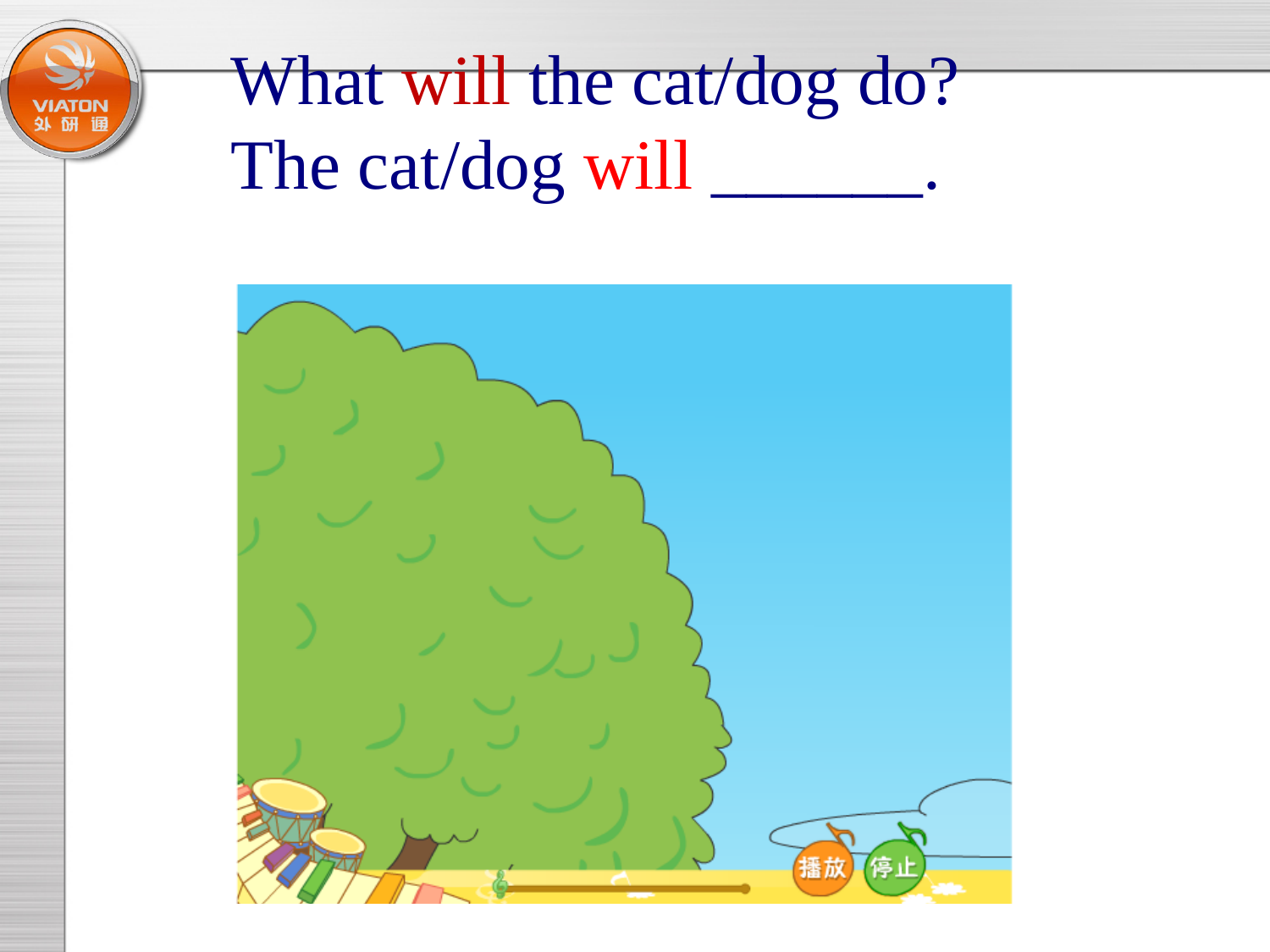

# What will the cat/dog do? The cat/dog will ______.